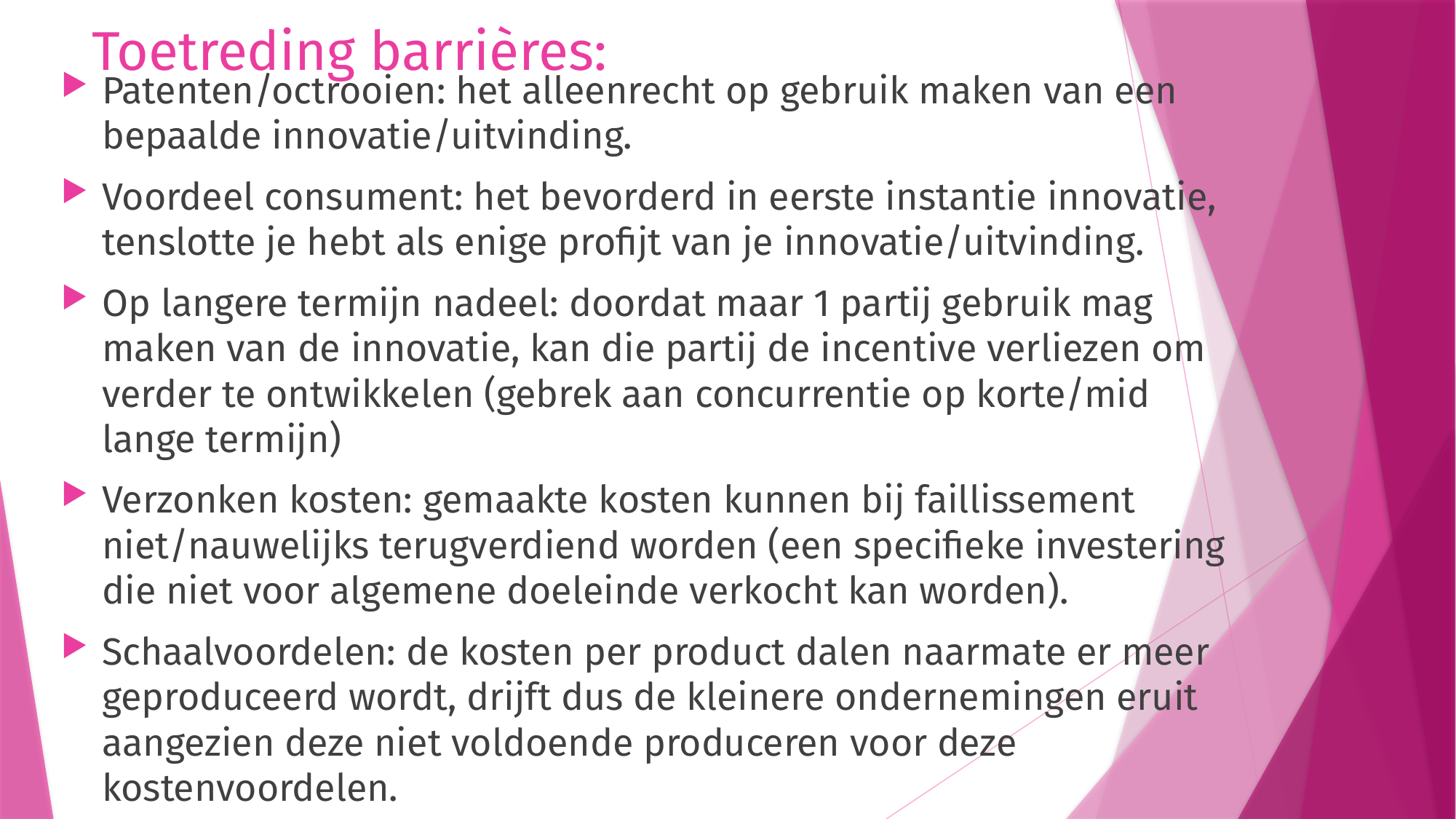

# Toetreding barrières:
Patenten/octrooien: het alleenrecht op gebruik maken van een bepaalde innovatie/uitvinding.
Voordeel consument: het bevorderd in eerste instantie innovatie, tenslotte je hebt als enige profijt van je innovatie/uitvinding.
Op langere termijn nadeel: doordat maar 1 partij gebruik mag maken van de innovatie, kan die partij de incentive verliezen om verder te ontwikkelen (gebrek aan concurrentie op korte/mid lange termijn)
Verzonken kosten: gemaakte kosten kunnen bij faillissement niet/nauwelijks terugverdiend worden (een specifieke investering die niet voor algemene doeleinde verkocht kan worden).
Schaalvoordelen: de kosten per product dalen naarmate er meer geproduceerd wordt, drijft dus de kleinere ondernemingen eruit aangezien deze niet voldoende produceren voor deze kostenvoordelen.